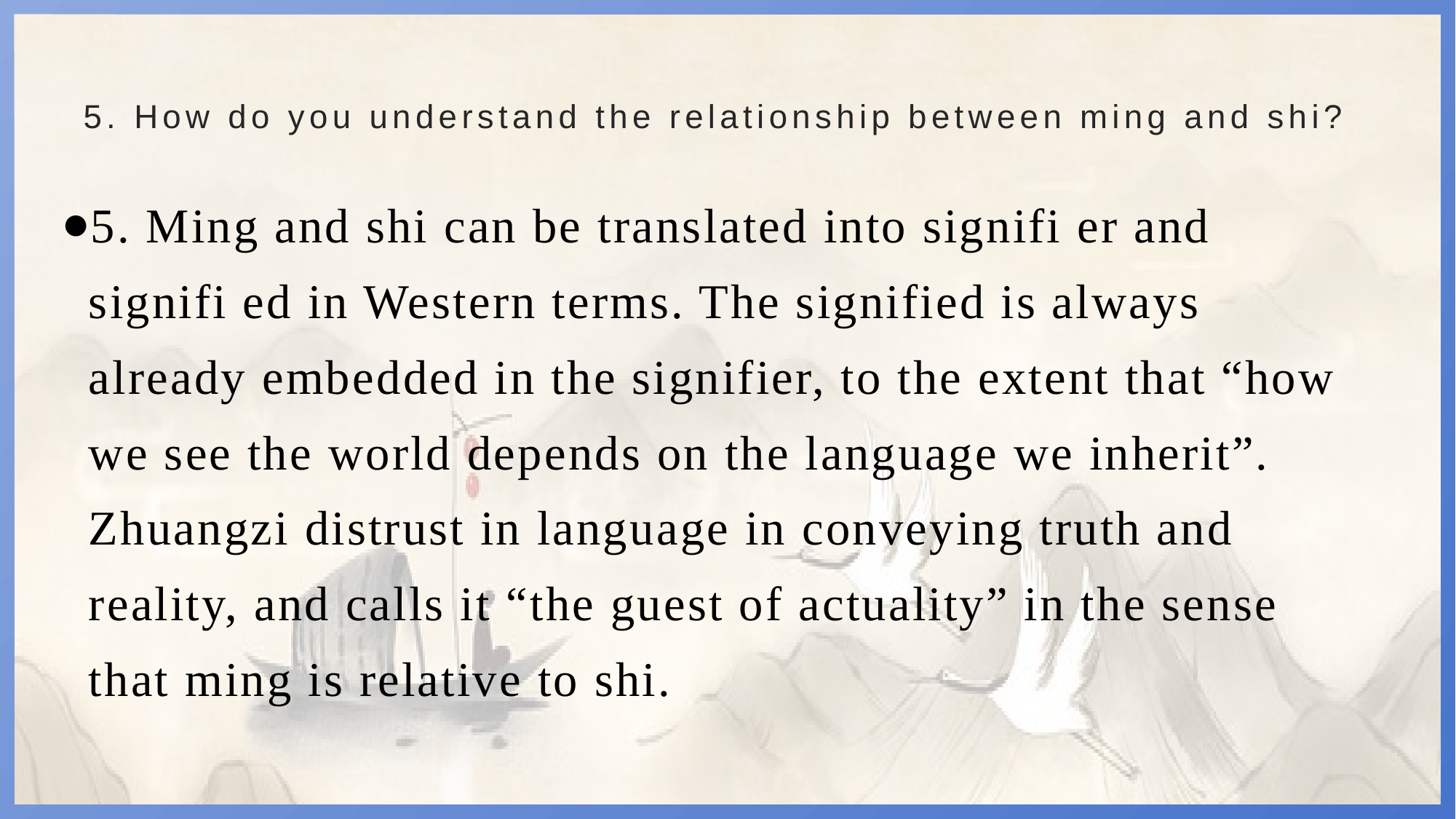

# 5. How do you understand the relationship between ming and shi?
5. Ming and shi can be translated into signifi er and signifi ed in Western terms. The signified is always already embedded in the signifier, to the extent that “how we see the world depends on the language we inherit”. Zhuangzi distrust in language in conveying truth and reality, and calls it “the guest of actuality” in the sense that ming is relative to shi.